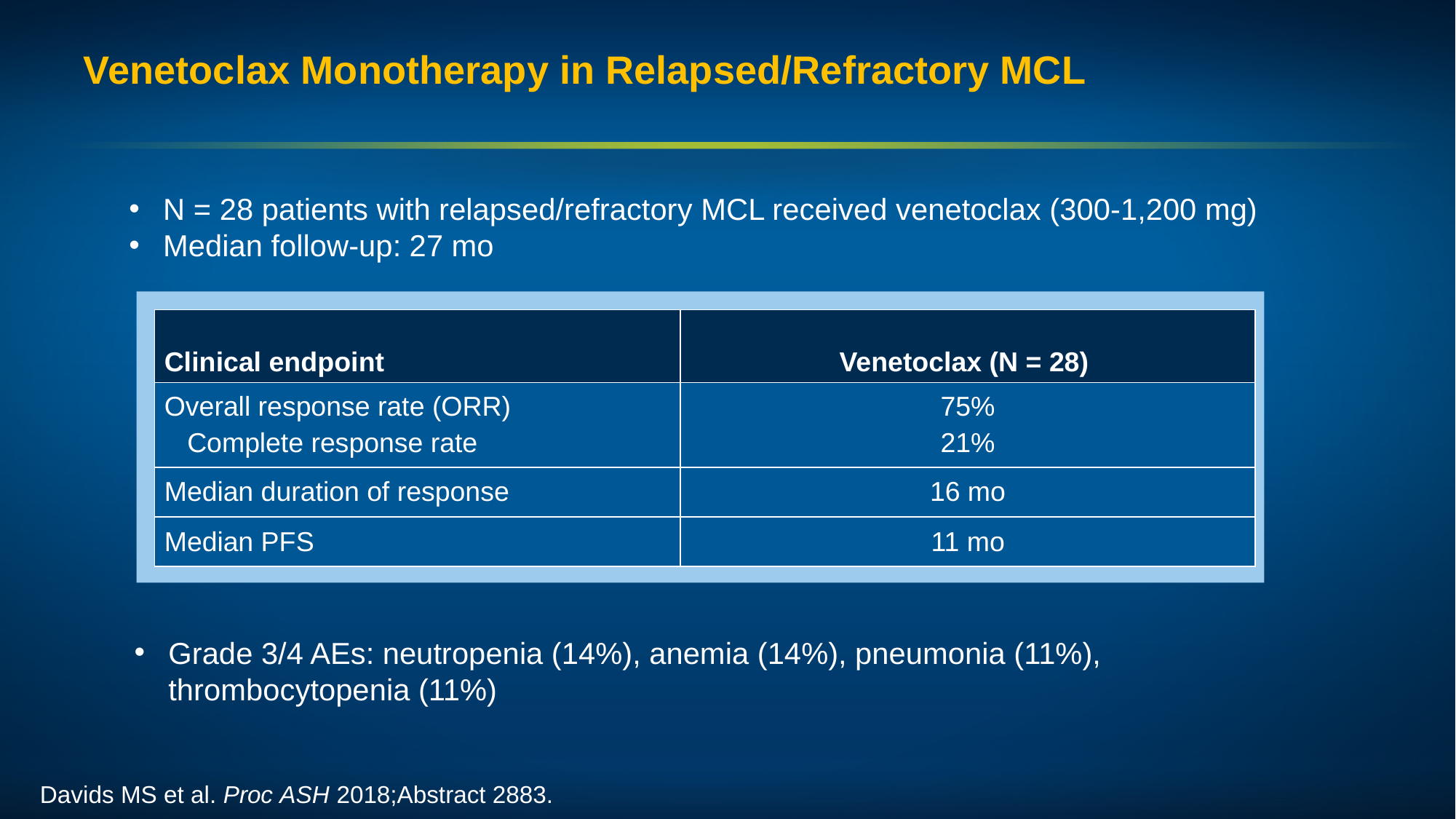

# Venetoclax Monotherapy in Relapsed/Refractory MCL
N = 28 patients with relapsed/refractory MCL received venetoclax (300-1,200 mg)
Median follow-up: 27 mo

| Clinical endpoint | Venetoclax (N = 28) |
| --- | --- |
| Overall response rate (ORR) Complete response rate | 75% 21% |
| Median duration of response | 16 mo |
| Median PFS | 11 mo |
Grade 3/4 AEs: neutropenia (14%), anemia (14%), pneumonia (11%), thrombocytopenia (11%)
Davids MS et al. Proc ASH 2018;Abstract 2883.